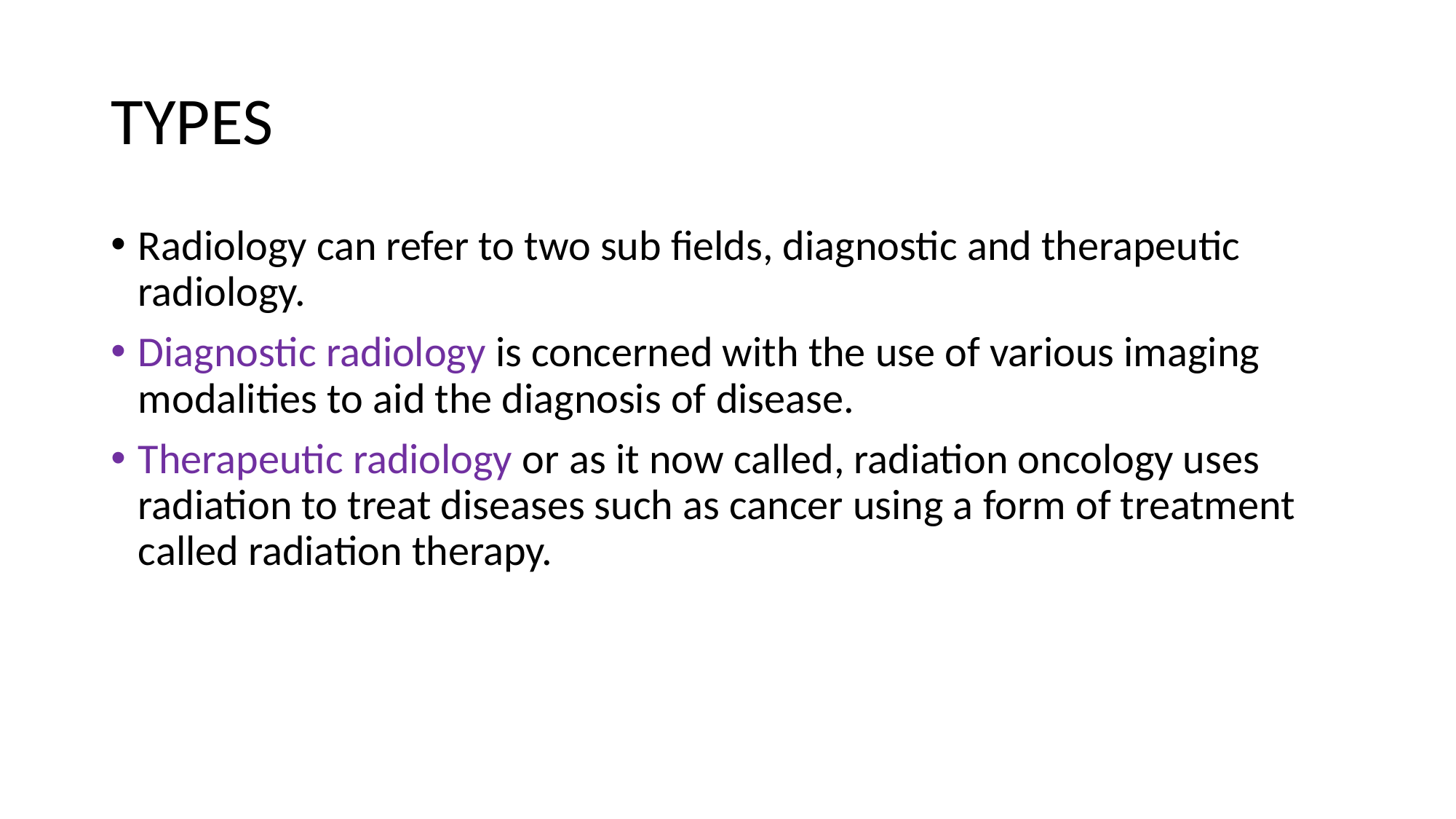

# TYPES
Radiology can refer to two sub fields, diagnostic and therapeutic radiology.
Diagnostic radiology is concerned with the use of various imaging modalities to aid the diagnosis of disease.
Therapeutic radiology or as it now called, radiation oncology uses radiation to treat diseases such as cancer using a form of treatment called radiation therapy.